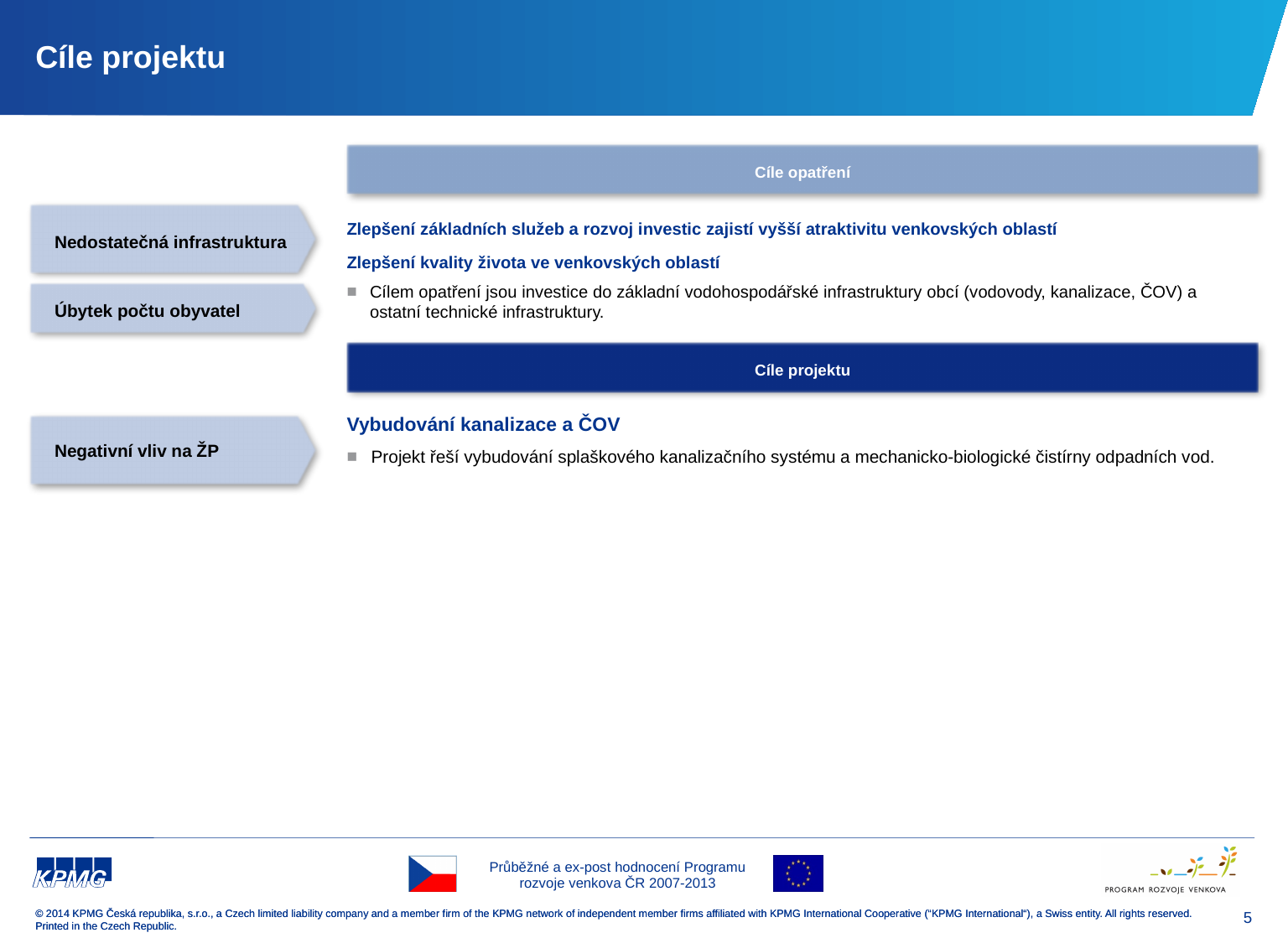

# Cíle projektu
Cíle opatření
Nedostatečná infrastruktura
Zlepšení základních služeb a rozvoj investic zajistí vyšší atraktivitu venkovských oblastí
Zlepšení kvality života ve venkovských oblastí
Cílem opatření jsou investice do základní vodohospodářské infrastruktury obcí (vodovody, kanalizace, ČOV) a ostatní technické infrastruktury.

Úbytek počtu obyvatel
Cíle projektu
Vybudování kanalizace a ČOV
Projekt řeší vybudování splaškového kanalizačního systému a mechanicko-biologické čistírny odpadních vod.
Negativní vliv na ŽP